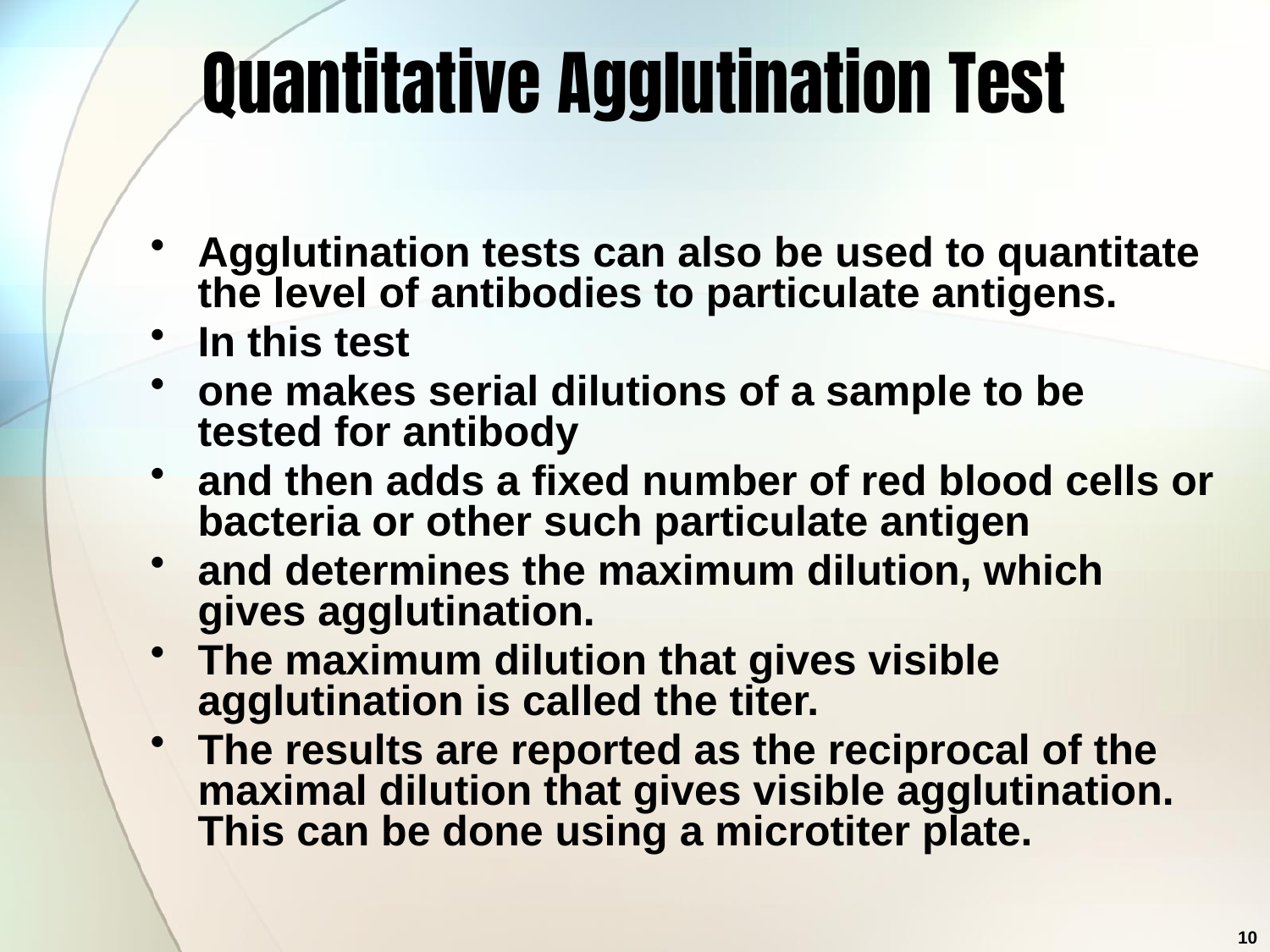

# Quantitative Agglutination Test

Agglutination tests can also be used to quantitate the level of antibodies to particulate antigens.
In this test
one makes serial dilutions of a sample to be tested for antibody
and then adds a fixed number of red blood cells or bacteria or other such particulate antigen
and determines the maximum dilution, which gives agglutination.
The maximum dilution that gives visible agglutination is called the titer.
The results are reported as the reciprocal of the maximal dilution that gives visible agglutination. This can be done using a microtiter plate.
10